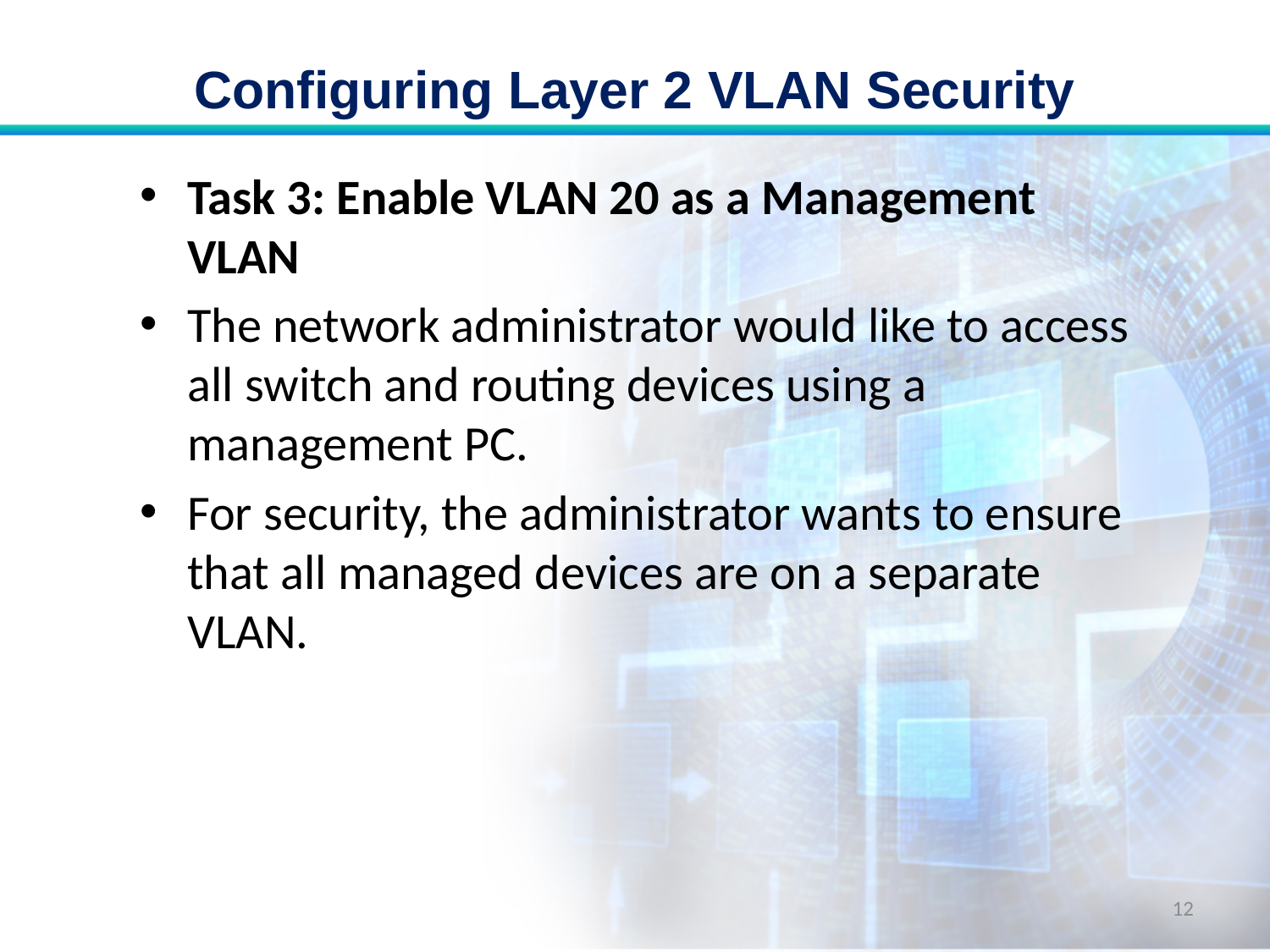

# Configuring Layer 2 VLAN Security
Task 3: Enable VLAN 20 as a Management VLAN
The network administrator would like to access all switch and routing devices using a management PC.
For security, the administrator wants to ensure that all managed devices are on a separate VLAN.
12